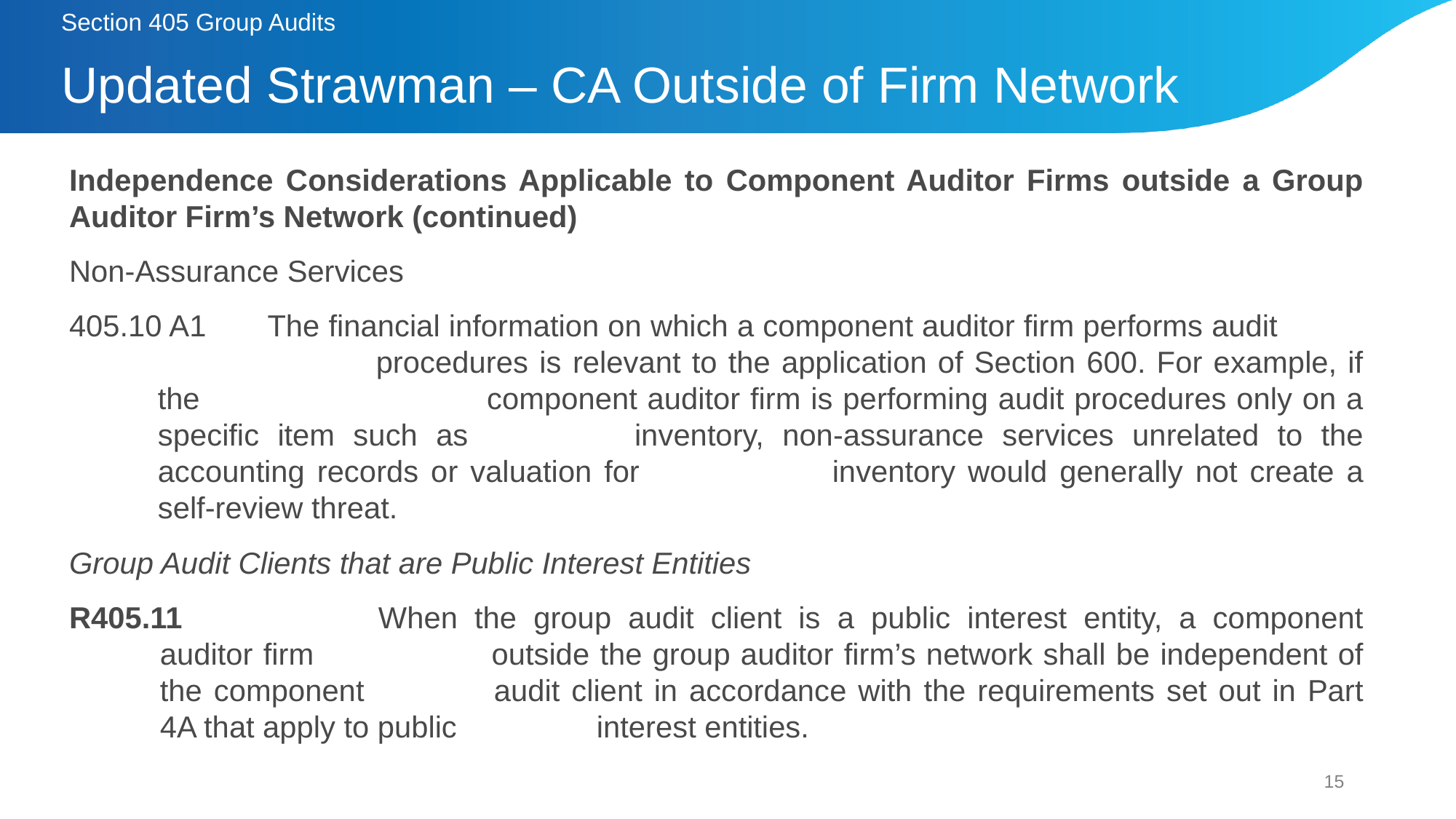

Section 405 Group Audits
# Updated Strawman – CA Outside of Firm Network
Independence Considerations Applicable to Component Auditor Firms outside a Group Auditor Firm’s Network (continued)
Non-Assurance Services
405.10 A1	The financial information on which a component auditor firm performs audit 			procedures is relevant to the application of Section 600. For example, if the 			component auditor firm is performing audit procedures only on a specific item such as 		inventory, non-assurance services unrelated to the accounting records or valuation for 		inventory would generally not create a self-review threat.
Group Audit Clients that are Public Interest Entities
R405.11		When the group audit client is a public interest entity, a component auditor firm 		outside the group auditor firm’s network shall be independent of the component 		audit client in accordance with the requirements set out in Part 4A that apply to public 		interest entities.
15